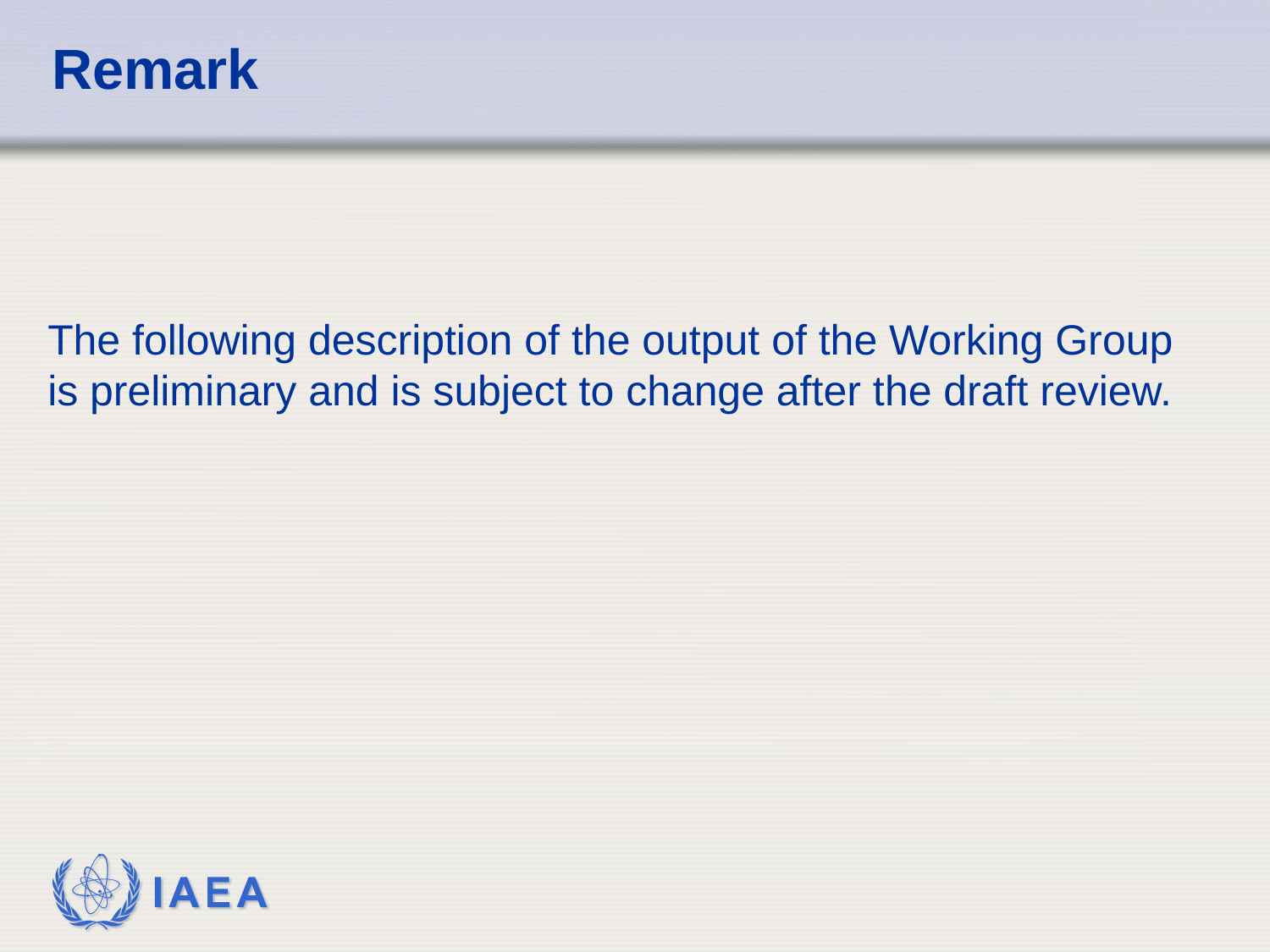

# Remark
The following description of the output of the Working Group is preliminary and is subject to change after the draft review.